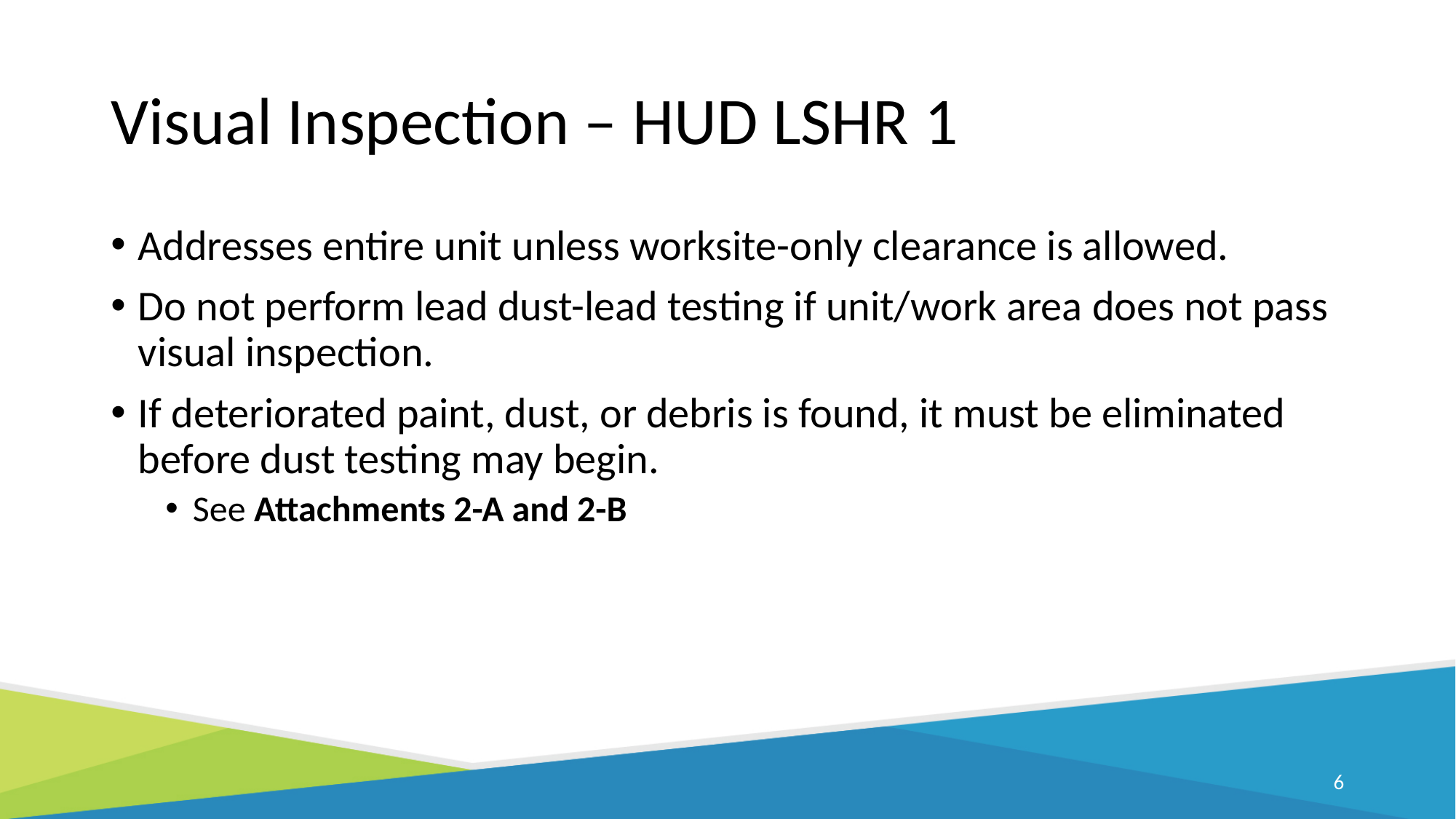

# Visual Inspection – HUD LSHR 1
Addresses entire unit unless worksite-only clearance is allowed.
Do not perform lead dust-lead testing if unit/work area does not pass visual inspection.
If deteriorated paint, dust, or debris is found, it must be eliminated before dust testing may begin.
See Attachments 2-A and 2-B

6